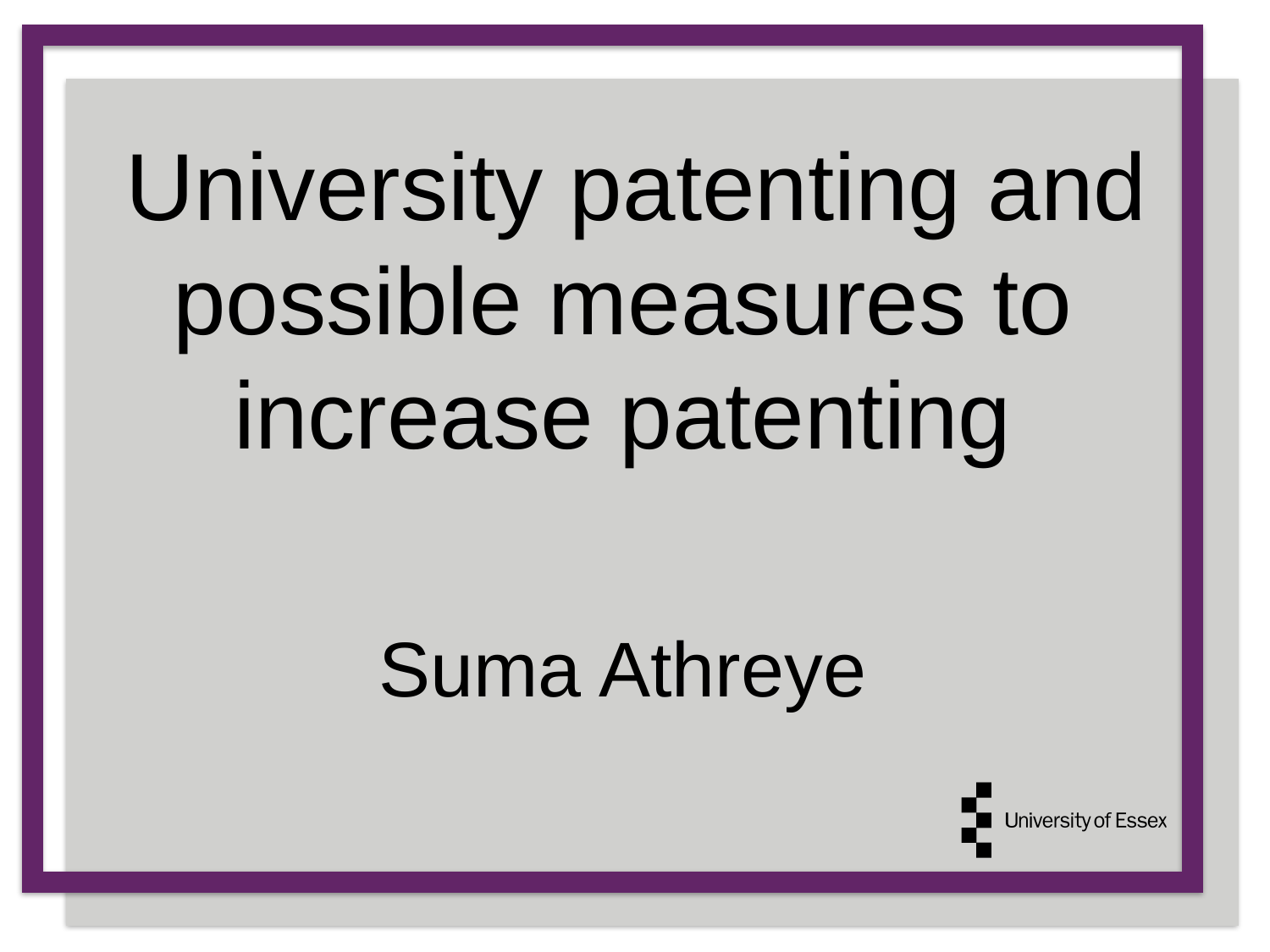

# University patenting and possible measures to increase patenting
Suma Athreye